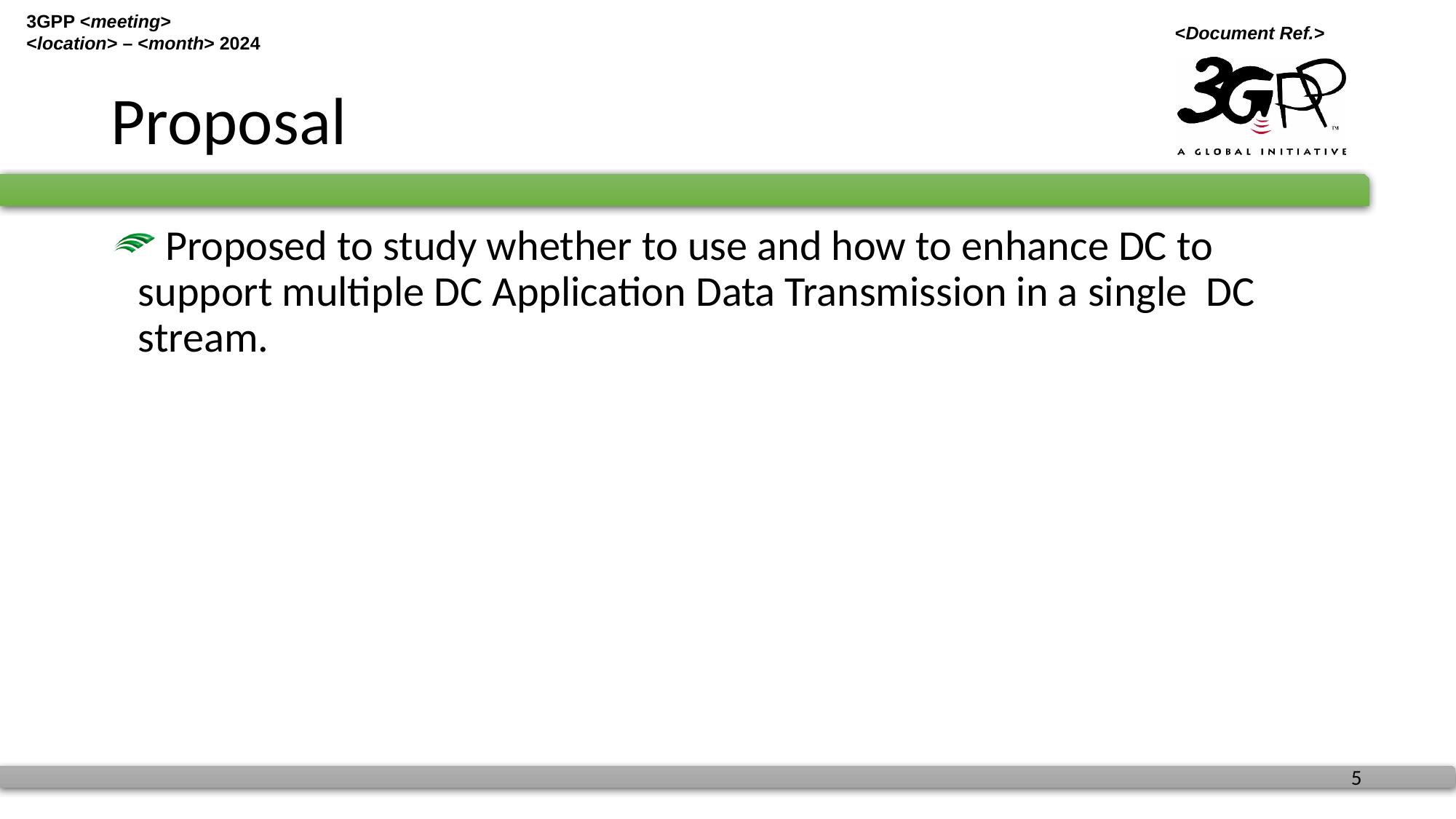

# Proposal
 Proposed to study whether to use and how to enhance DC to support multiple DC Application Data Transmission in a single  DC stream.